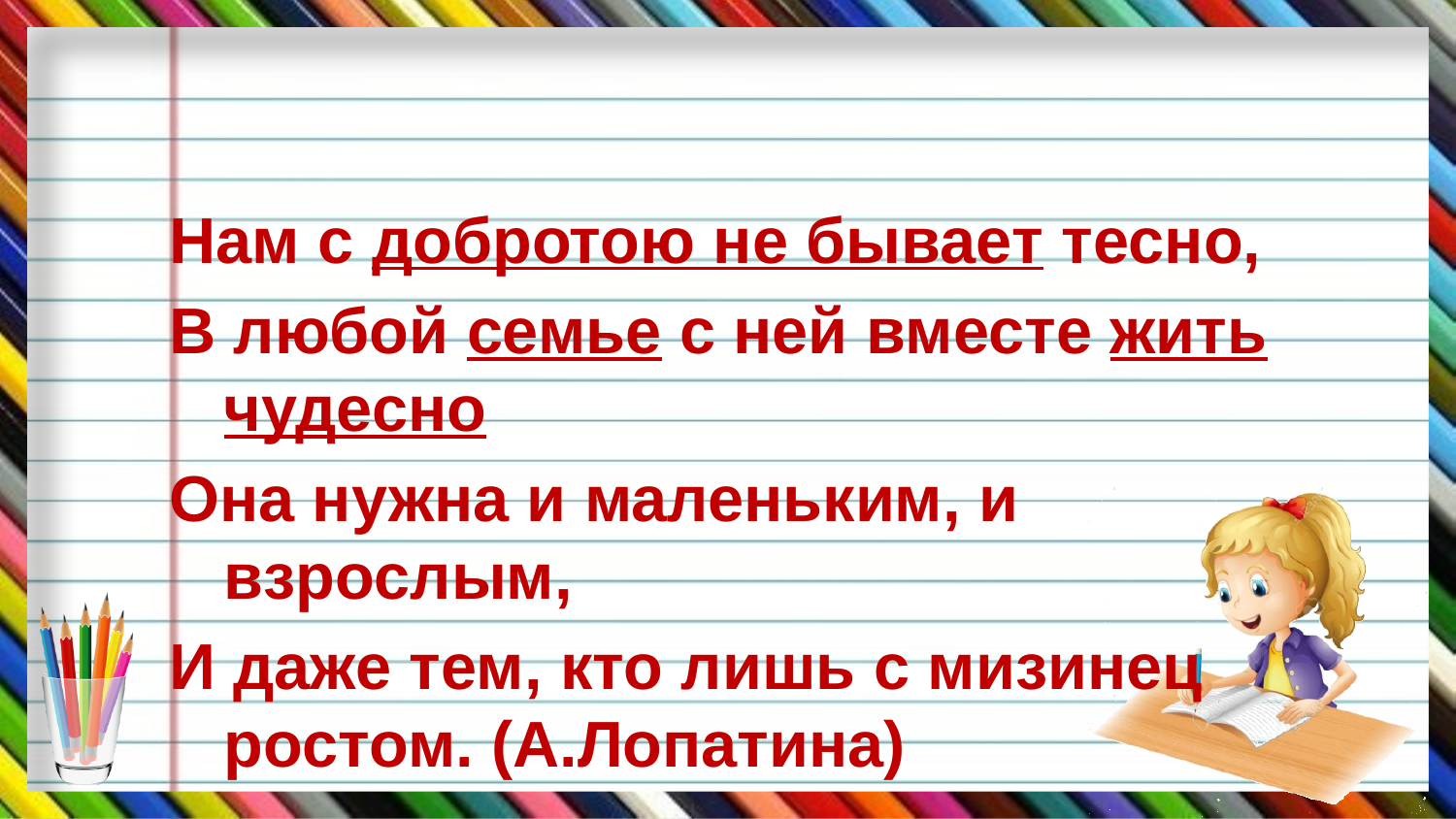

#
Нам с добротою не бывает тесно,
В любой семье с ней вместе жить чудесно
Она нужна и маленьким, и взрослым,
И даже тем, кто лишь с мизинец ростом. (А.Лопатина)